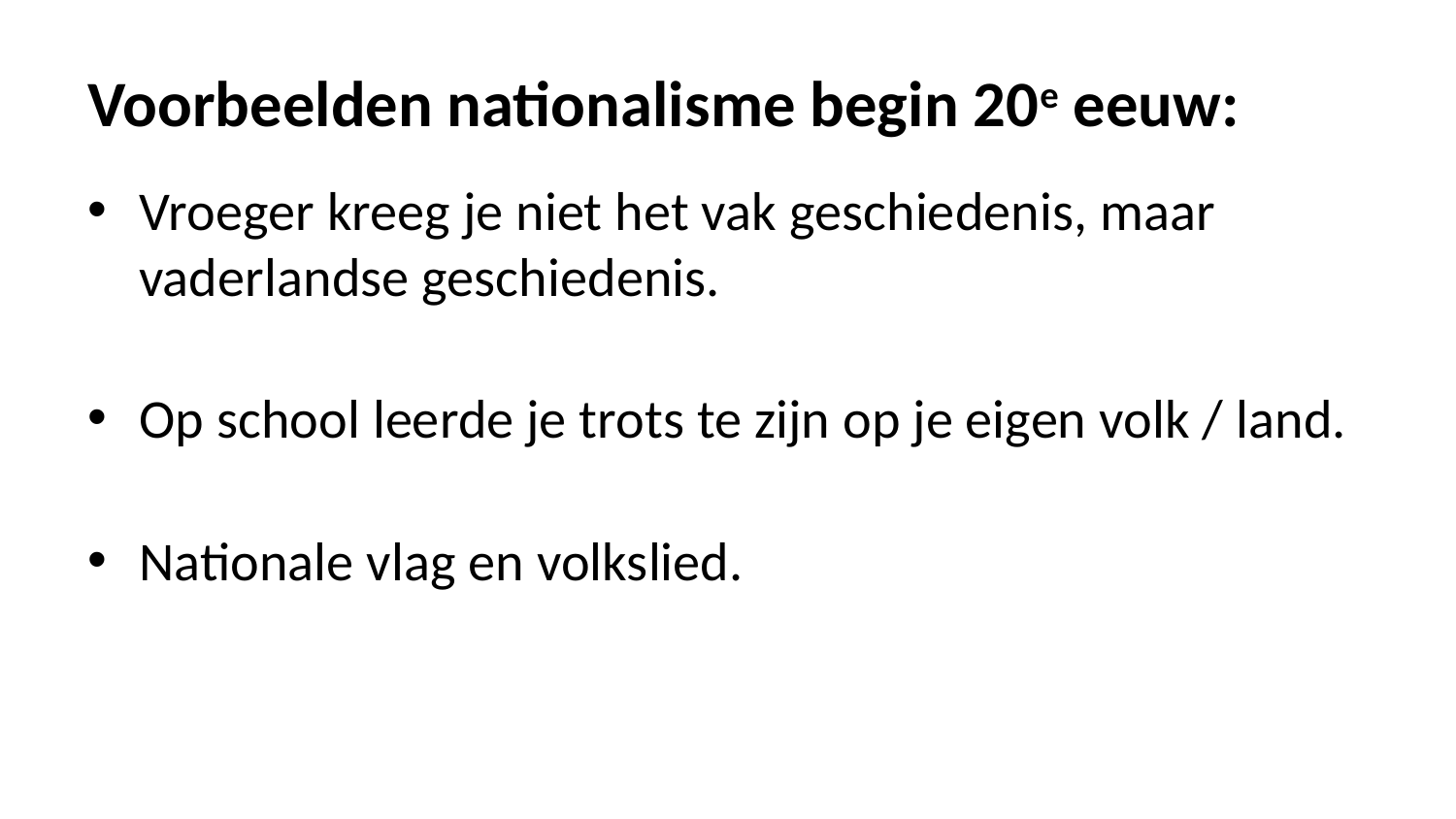

# Voorbeelden nationalisme begin 20e eeuw:
Vroeger kreeg je niet het vak geschiedenis, maar vaderlandse geschiedenis.
Op school leerde je trots te zijn op je eigen volk / land.
Nationale vlag en volkslied.